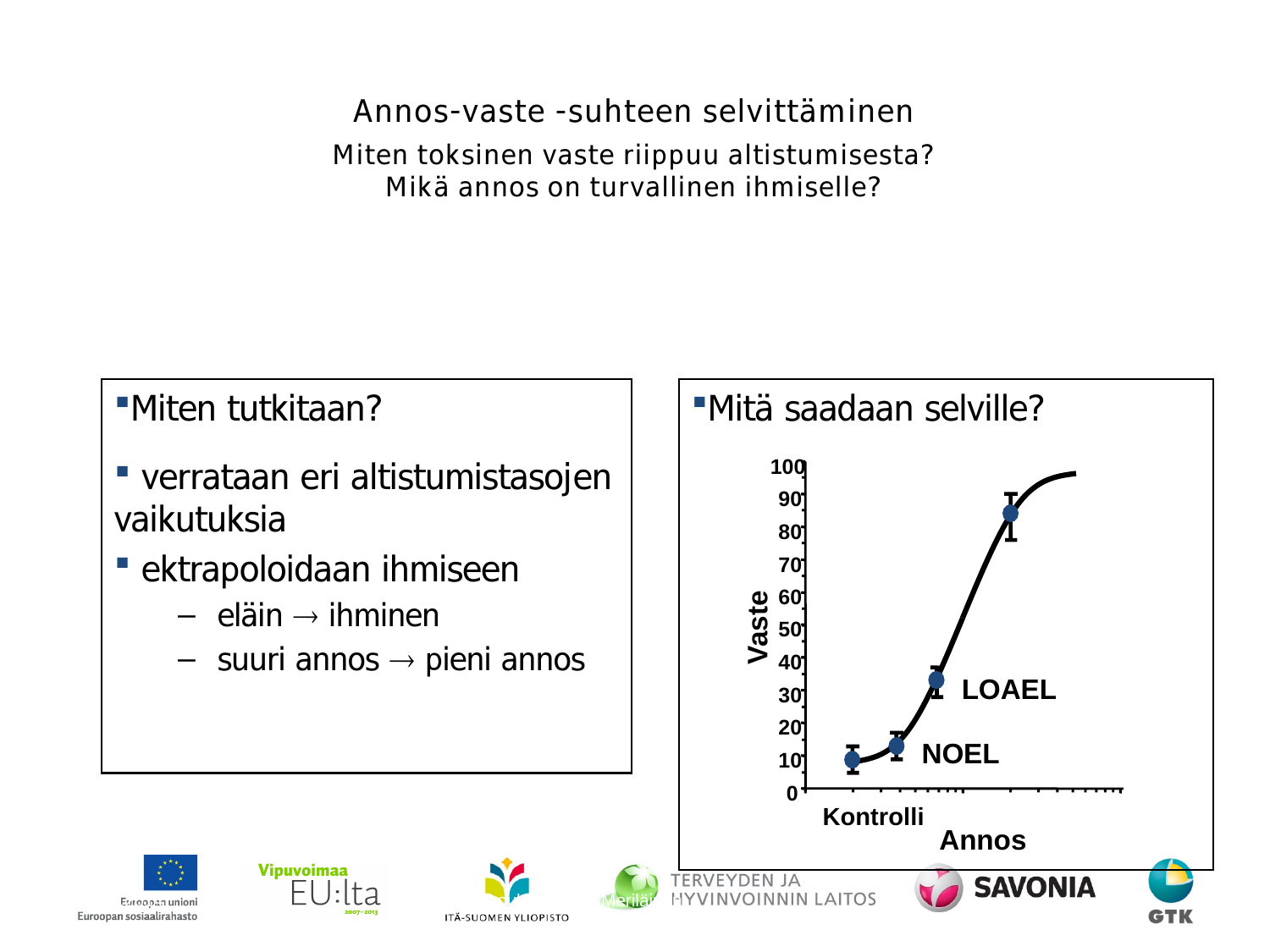

# Annos-vaste -suhteen selvittäminen Miten toksinen vaste riippuu altistumisesta? Mikä annos on turvallinen ihmiselle?
Miten tutkitaan?

 verrataan eri altistumistasojen vaikutuksia
 ektrapoloidaan ihmiseen
eläin → ihminen
suuri annos → pieni annos
Mitä saadaan selville?
100

90

80

70

60

Vaste

50

40

LOAEL

30

20

NOEL

10

0

Kontrolli
Annos
29.10.2014
ESR-koulutus/Päivi Meriläinen